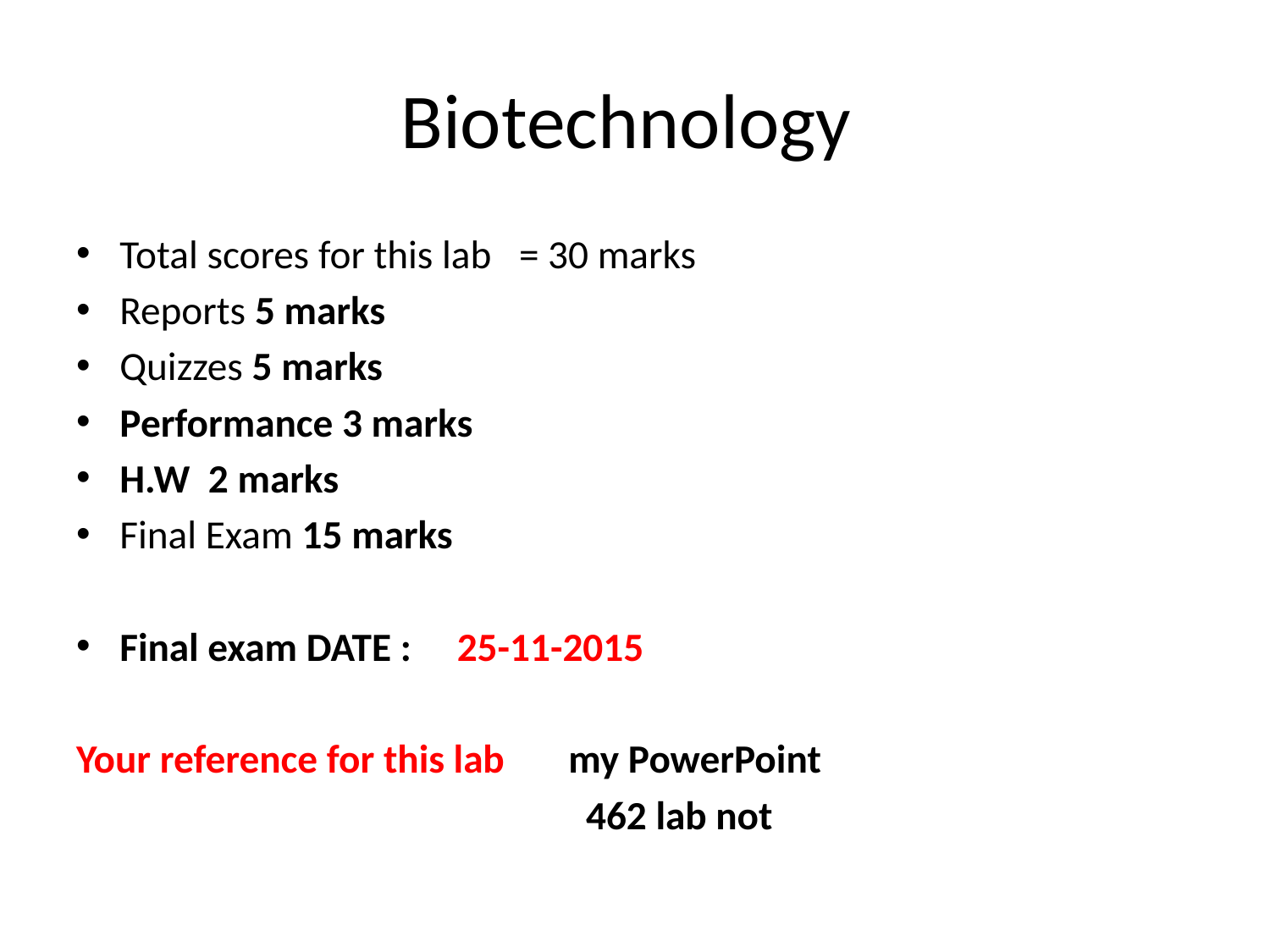

# Biotechnology
Total scores for this lab   = 30 marks
Reports 5 marks
Quizzes 5 marks
Performance 3 marks
H.W  2 marks
Final Exam 15 marks

Final exam DATE :     25-11-2015

Your reference for this lab       my PowerPoint
                                                        462 lab not